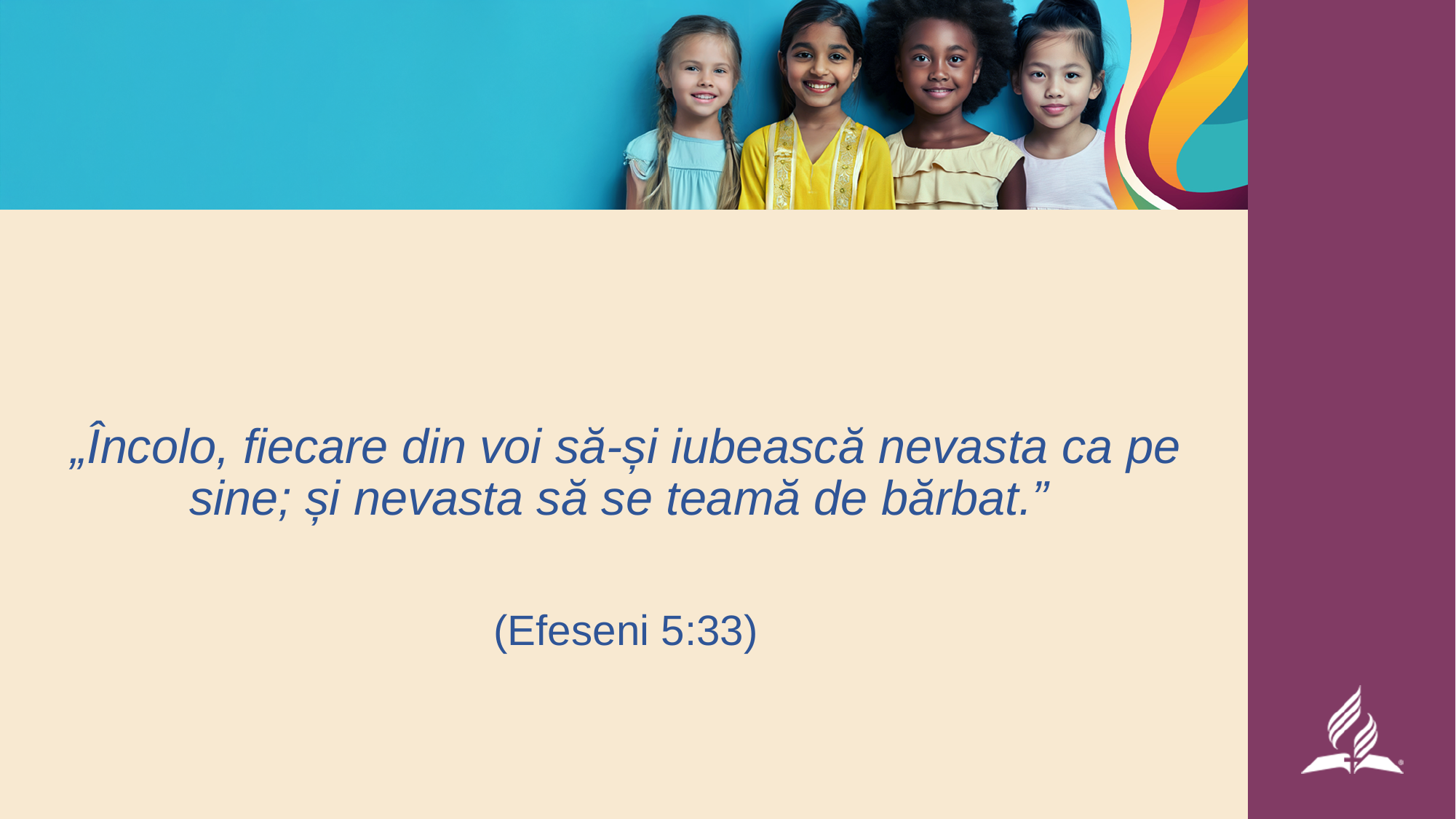

„Încolo, fiecare din voi să-și iubească nevasta ca pe sine; și nevasta să se teamă de bărbat.”

(Efeseni 5:33)